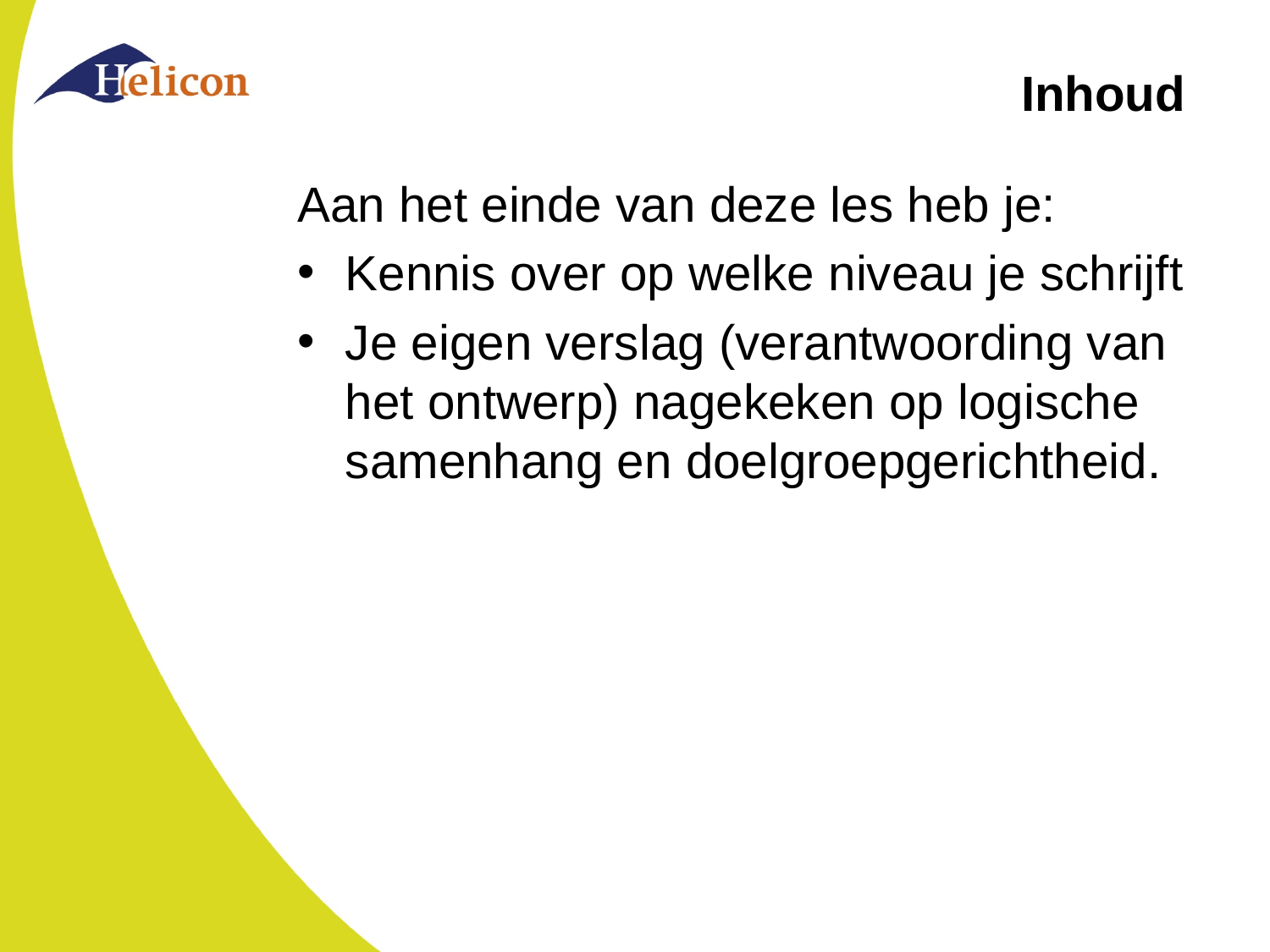

# Inhoud
Aan het einde van deze les heb je:
Kennis over op welke niveau je schrijft
Je eigen verslag (verantwoording van het ontwerp) nagekeken op logische samenhang en doelgroepgerichtheid.